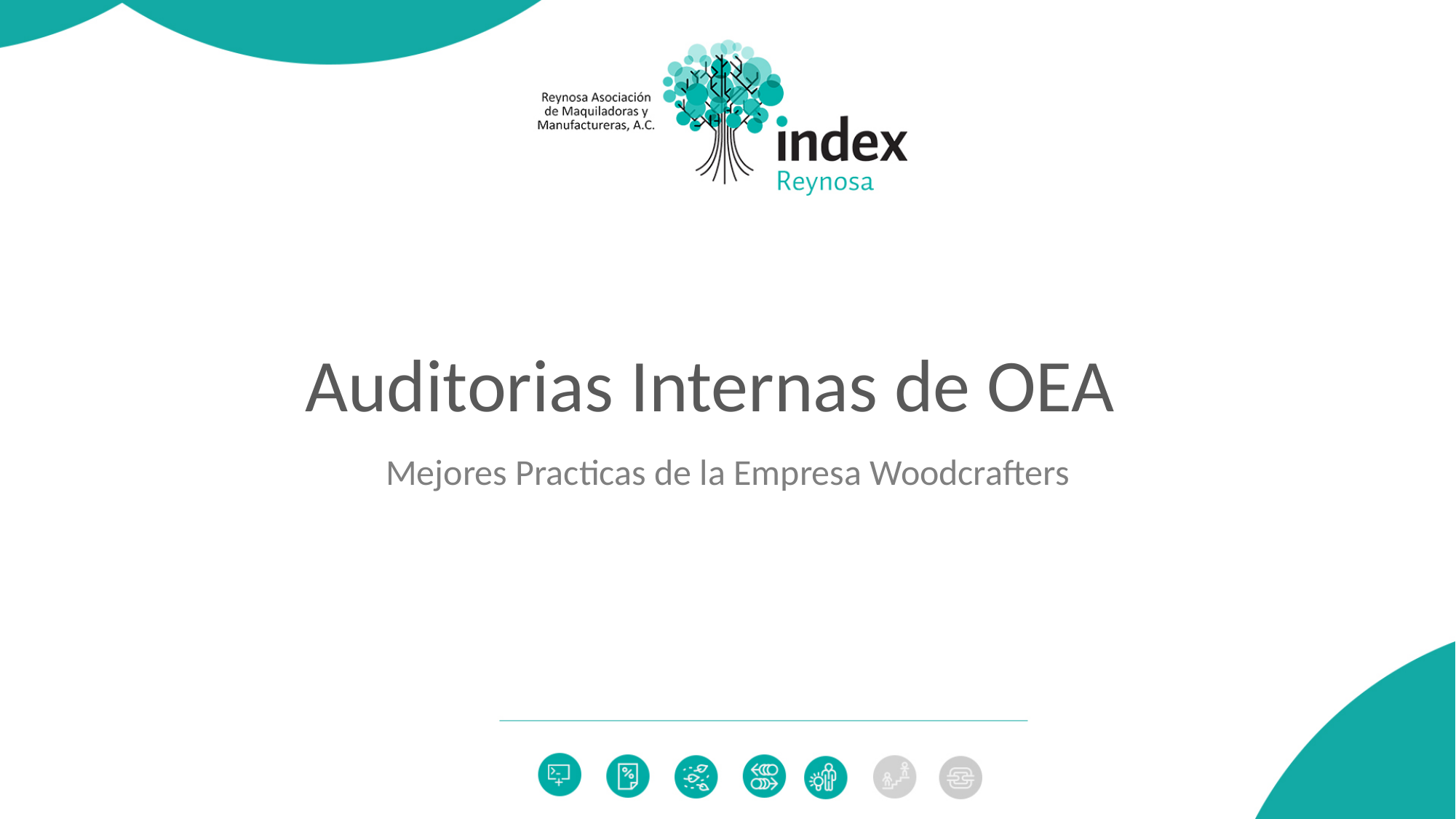

# Auditorias Internas de OEA
Mejores Practicas de la Empresa Woodcrafters